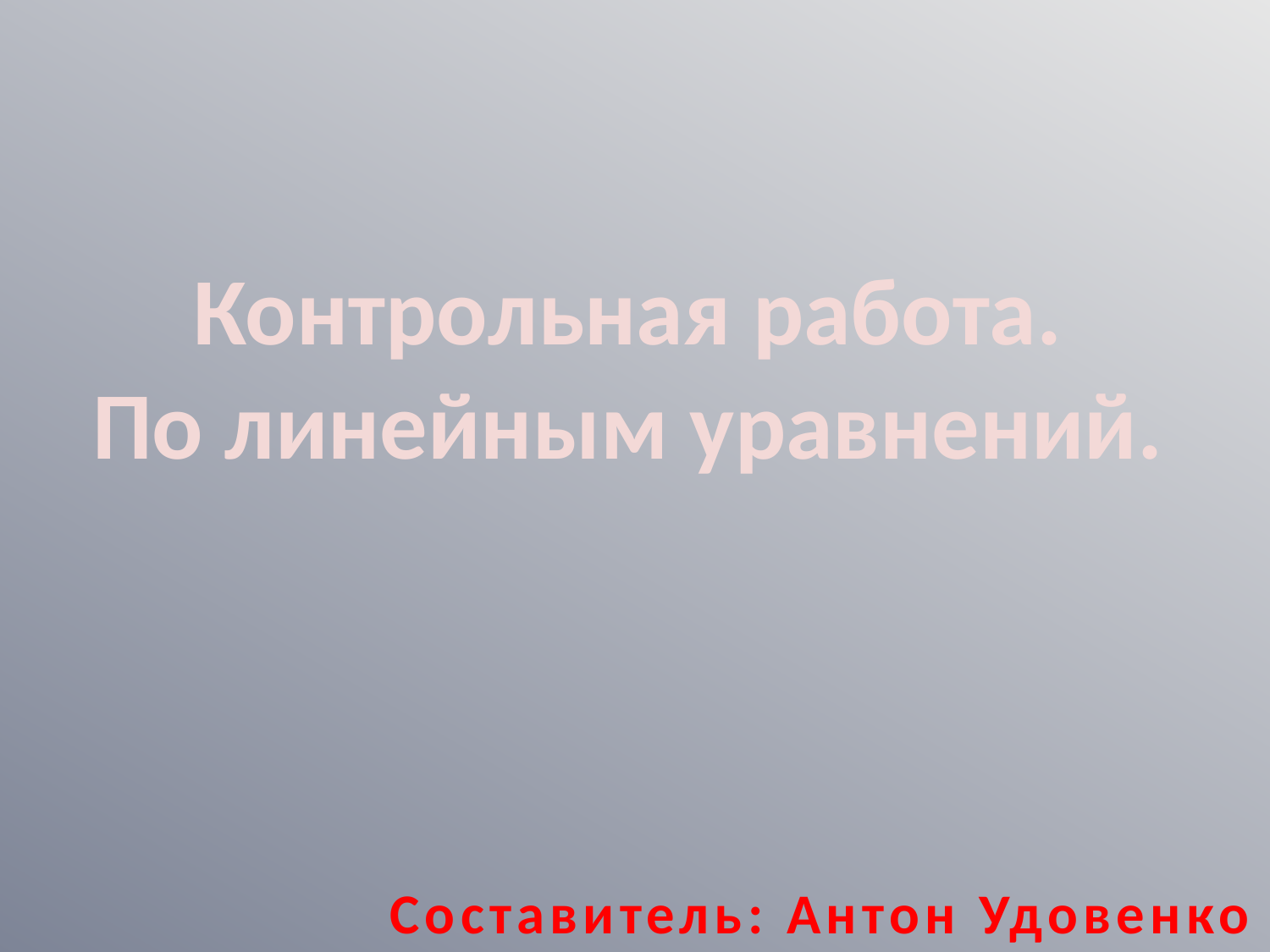

Контрольная работа.
По линейным уравнений.
Составитель: Антон Удовенко